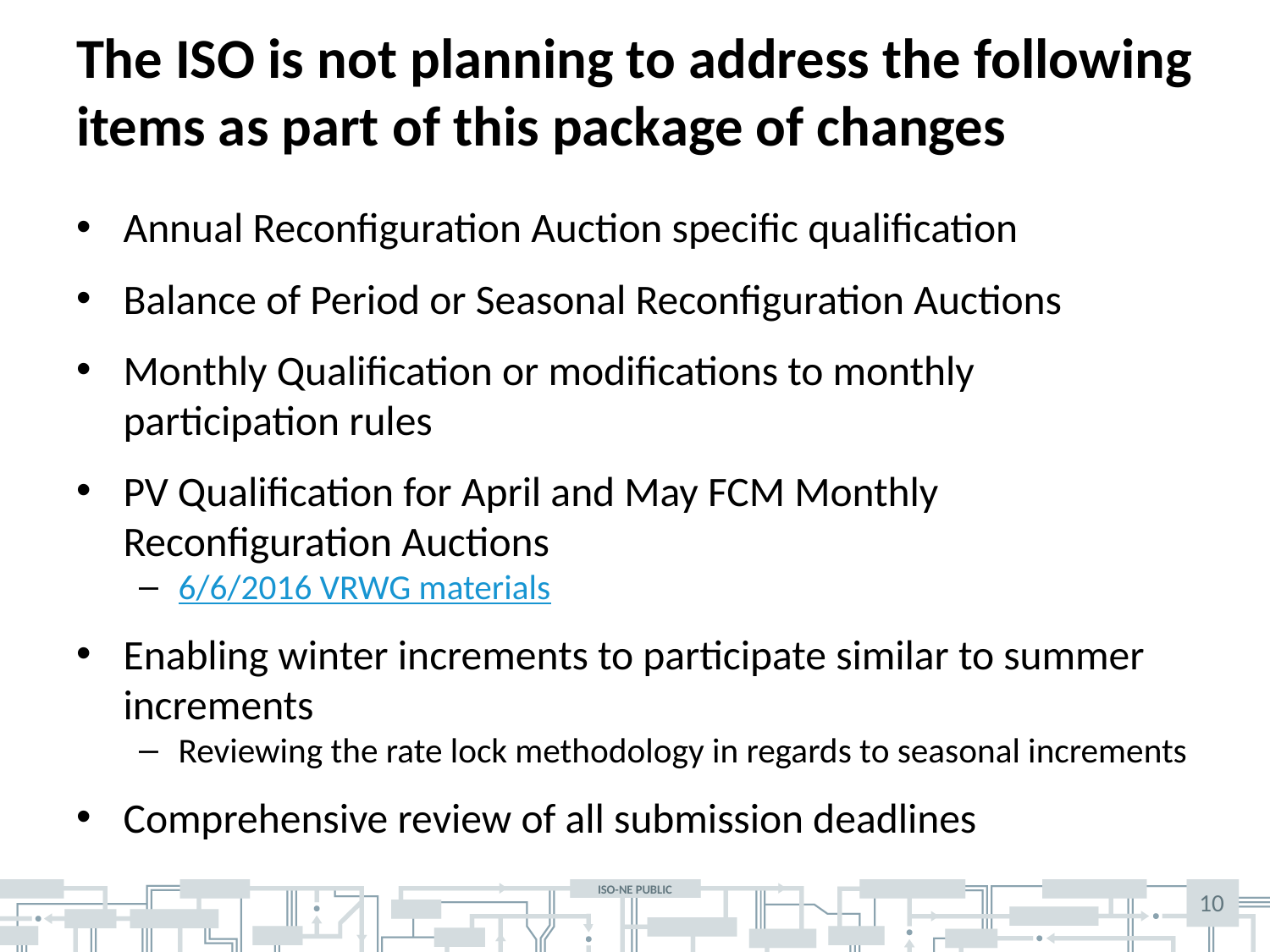

# The ISO is not planning to address the following items as part of this package of changes
Annual Reconfiguration Auction specific qualification
Balance of Period or Seasonal Reconfiguration Auctions
Monthly Qualification or modifications to monthly participation rules
PV Qualification for April and May FCM Monthly Reconfiguration Auctions
6/6/2016 VRWG materials
Enabling winter increments to participate similar to summer increments
Reviewing the rate lock methodology in regards to seasonal increments
Comprehensive review of all submission deadlines
10